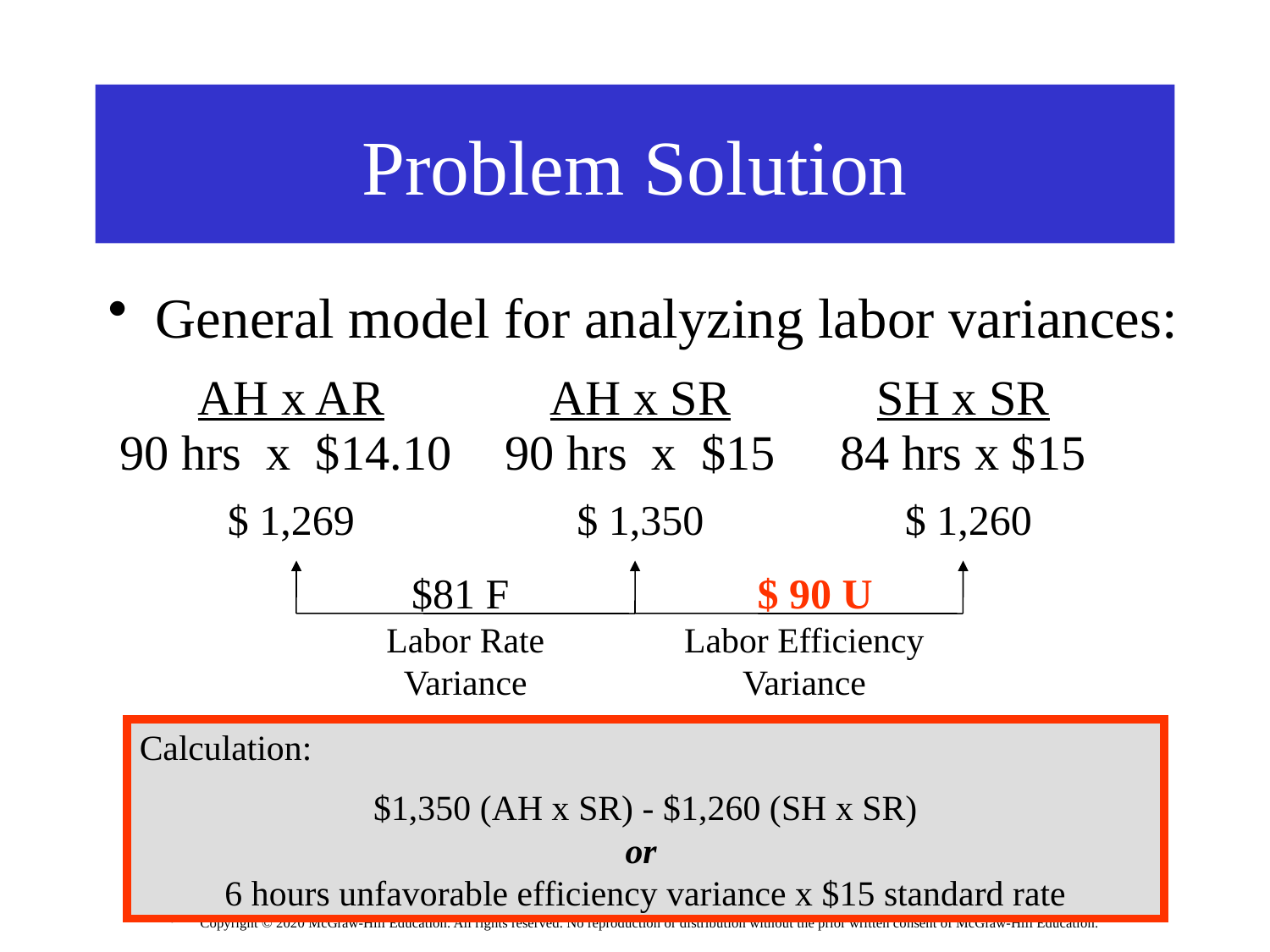

# Problem Solution
General model for analyzing labor variances:
AH x AR
AH x SR
SH x SR
90 hrs  x  $14.10
90 hrs  x  $15
84 hrs x $15
$ 1,269
$ 1,350
$ 1,260

$81 F

$ 90 U

Labor Rate Variance
Labor Efficiency Variance

Calculation:
$1,350 (AH x SR) - $1,260 (SH x SR)
or
6 hours unfavorable efficiency variance x $15 standard rate